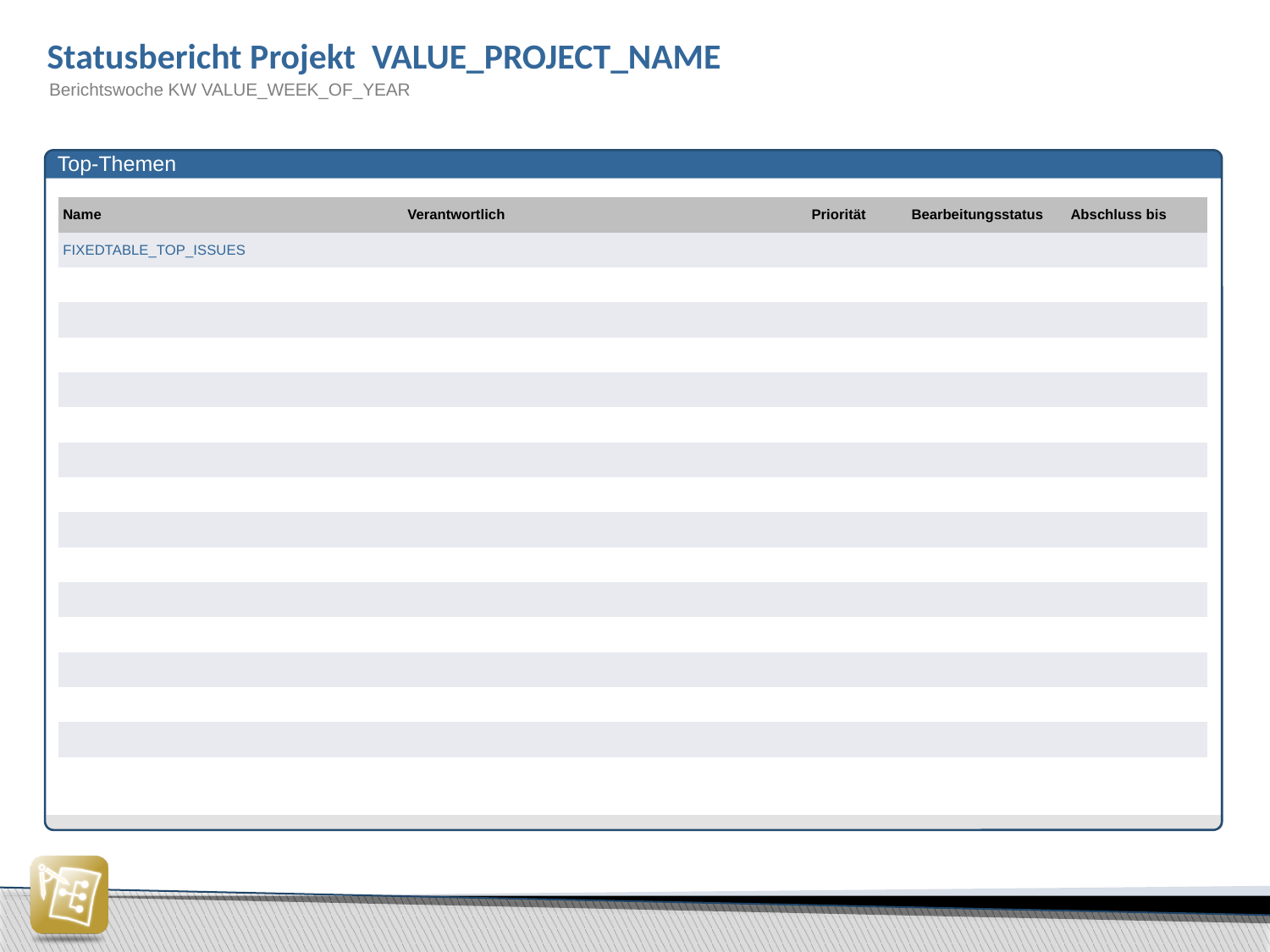

Statusbericht Projekt  VALUE_PROJECT_NAME
 Berichtswoche KW VALUE_WEEK_OF_YEAR
Top-Themen

| Name | Verantwortlich | Priorität | Bearbeitungsstatus | Abschluss bis |
| --- | --- | --- | --- | --- |
| FIXEDTABLE\_TOP\_ISSUES |  |  |  |  |
|  |  |  |  |  |
|  |  |  |  |  |
|  |  |  |  |  |
|  |  |  |  |  |
|  |  |  |  |  |
|  |  |  |  |  |
|  |  |  |  |  |
|  |  |  |  |  |
|  |  |  |  |  |
|  |  |  |  |  |
|  |  |  |  |  |
|  |  |  |  |  |
|  |  |  |  |  |
|  |  |  |  |  |
|  |  |  |  |  |